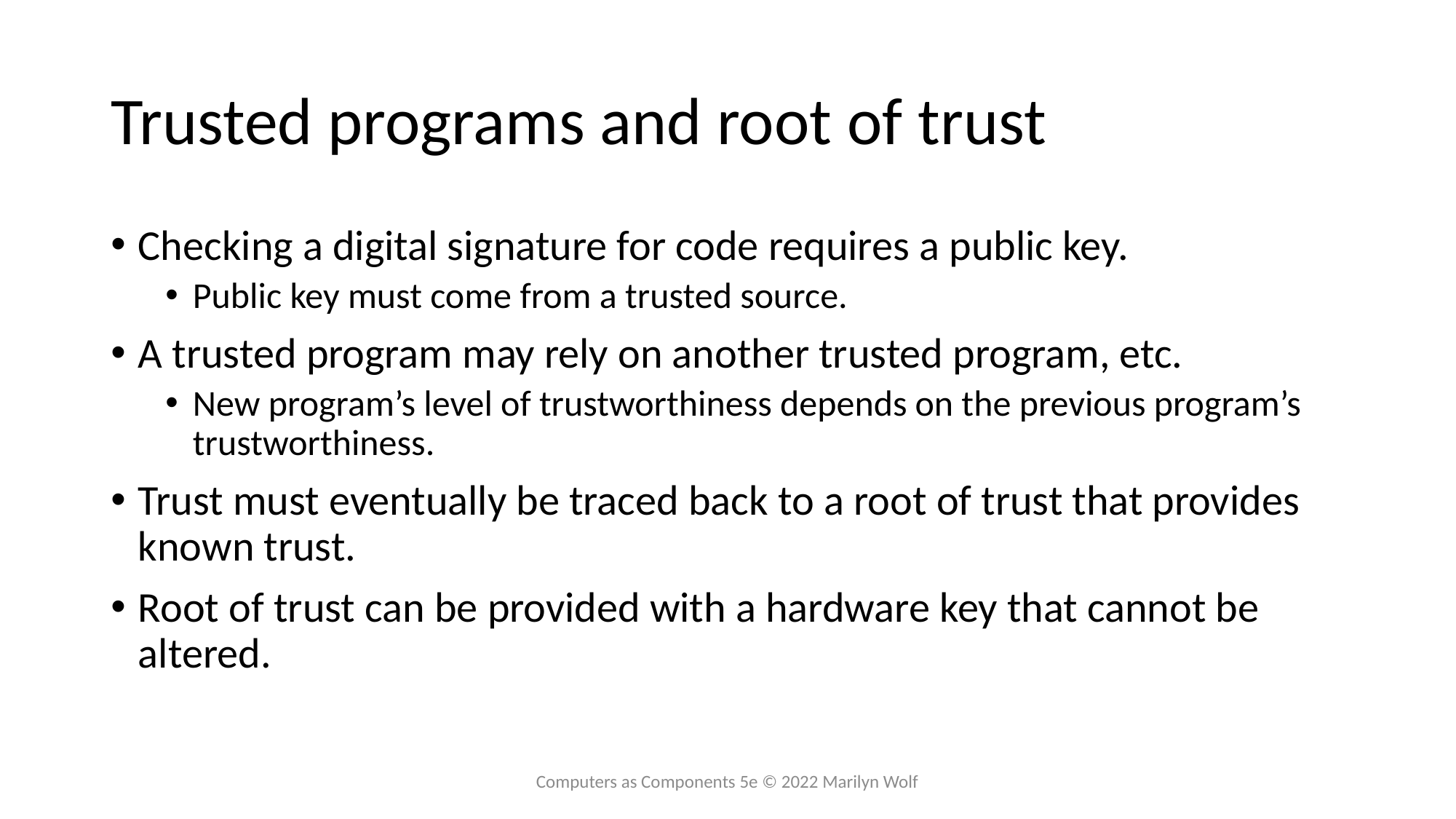

# Trusted programs and root of trust
Checking a digital signature for code requires a public key.
Public key must come from a trusted source.
A trusted program may rely on another trusted program, etc.
New program’s level of trustworthiness depends on the previous program’s trustworthiness.
Trust must eventually be traced back to a root of trust that provides known trust.
Root of trust can be provided with a hardware key that cannot be altered.
Computers as Components 5e © 2022 Marilyn Wolf